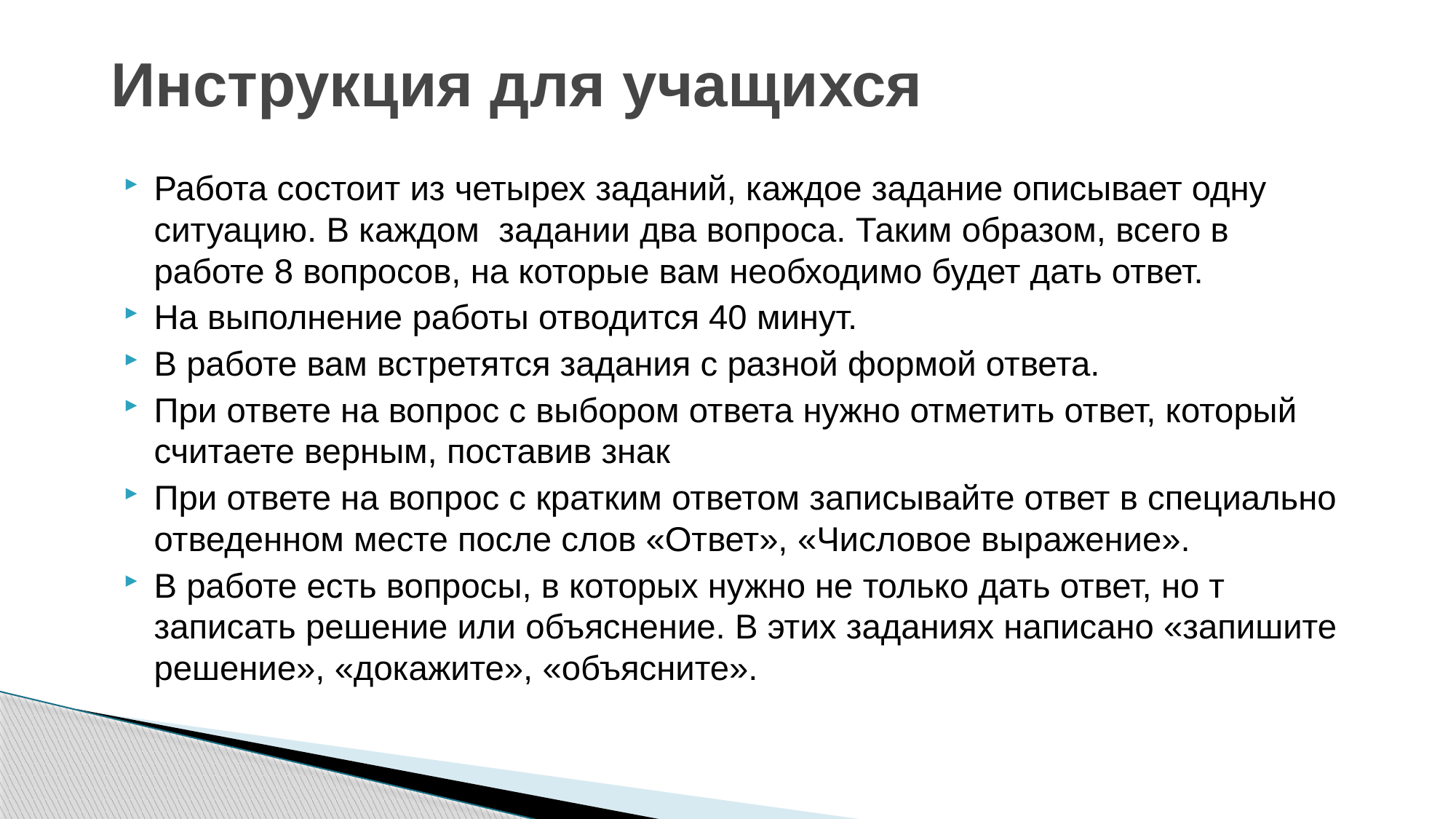

# Инструкция для учащихся
Работа состоит из четырех заданий, каждое задание описывает одну ситуацию. В каждом  задании два вопроса. Таким образом, всего в работе 8 вопросов, на которые вам необходимо будет дать ответ.
На выполнение работы отводится 40 минут.
В работе вам встретятся задания с разной формой ответа.
При ответе на вопрос с выбором ответа нужно отметить ответ, который считаете верным, поставив знак
При ответе на вопрос с кратким ответом записывайте ответ в специально отведенном месте после слов «Ответ», «Числовое выражение».
В работе есть вопросы, в которых нужно не только дать ответ, но т записать решение или объяснение. В этих заданиях написано «запишите решение», «докажите», «объясните».